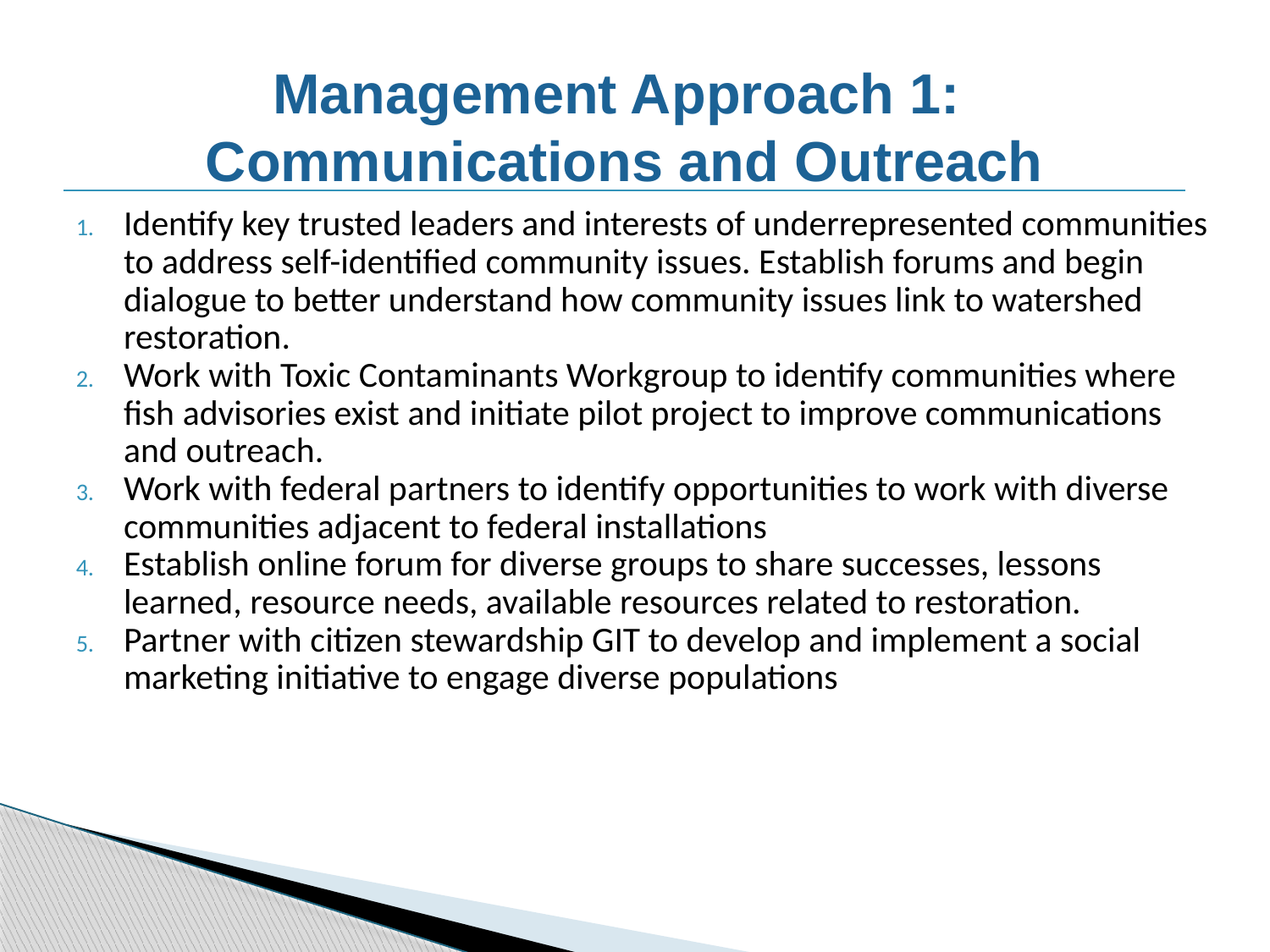

# Management Approach 1:  Communications and Outreach
Identify key trusted leaders and interests of underrepresented communities to address self-identified community issues. Establish forums and begin dialogue to better understand how community issues link to watershed restoration.
Work with Toxic Contaminants Workgroup to identify communities where fish advisories exist and initiate pilot project to improve communications and outreach.
Work with federal partners to identify opportunities to work with diverse communities adjacent to federal installations
Establish online forum for diverse groups to share successes, lessons learned, resource needs, available resources related to restoration.
Partner with citizen stewardship GIT to develop and implement a social marketing initiative to engage diverse populations